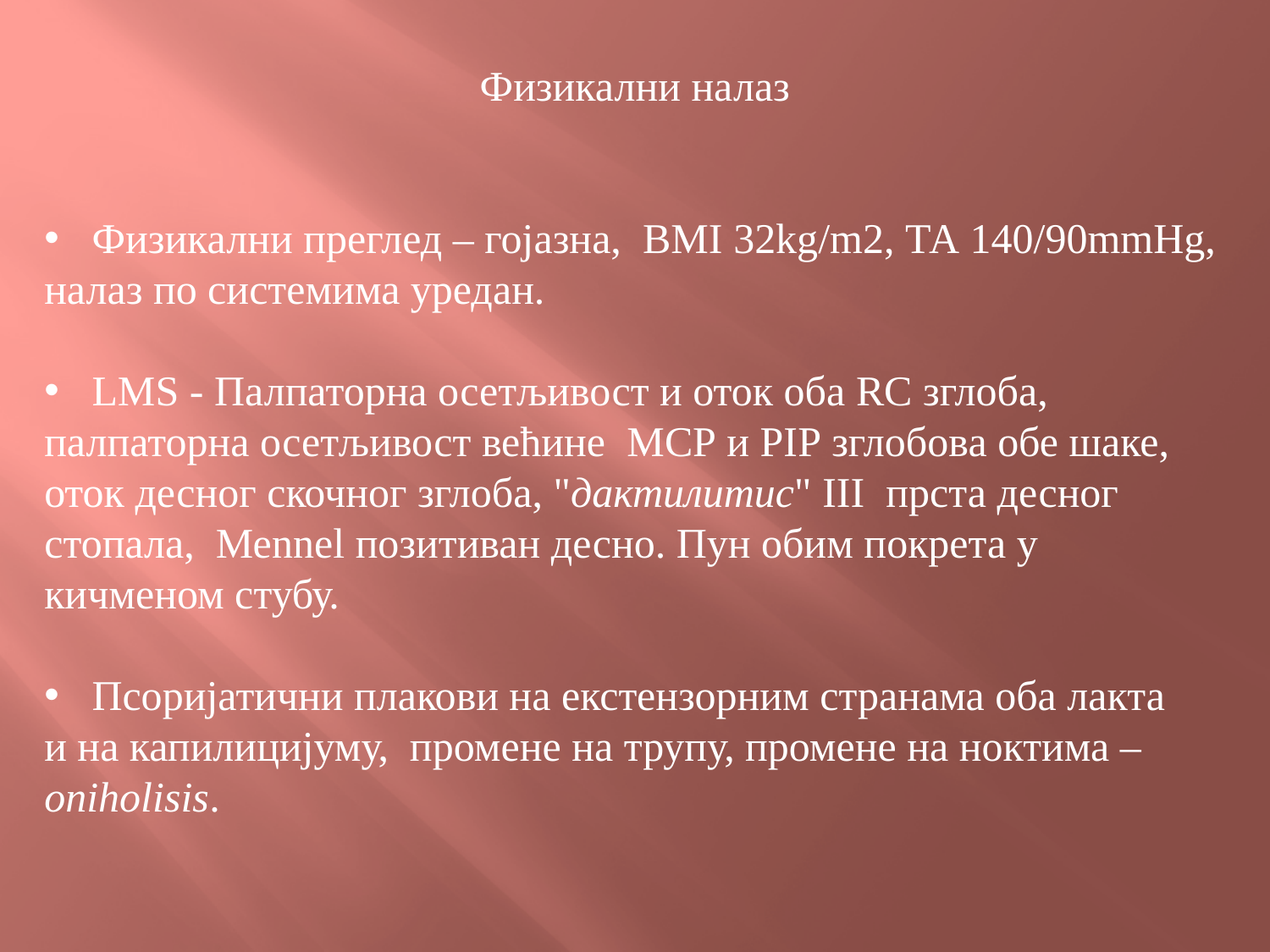

Физикални налаз

Физикални преглед – гојазна,  BMI 32kg/m2, ТА 140/90mmHg,
налаз по системима уредан.

LMS - Палпаторна осетљивост и оток оба RC зглоба,
палпаторна осетљивост већине  MCP и PIP зглобова обе шаке, оток десног скочног зглоба, "дактилитис" III  прста десног  стопала,  Меnnel позитиван десно. Пун обим покрета у кичменом стубу.

Псоријатични плакови на екстензорним странама оба лакта
и на капилицијуму,  промене на трупу, промене на ноктима – oniholisis.